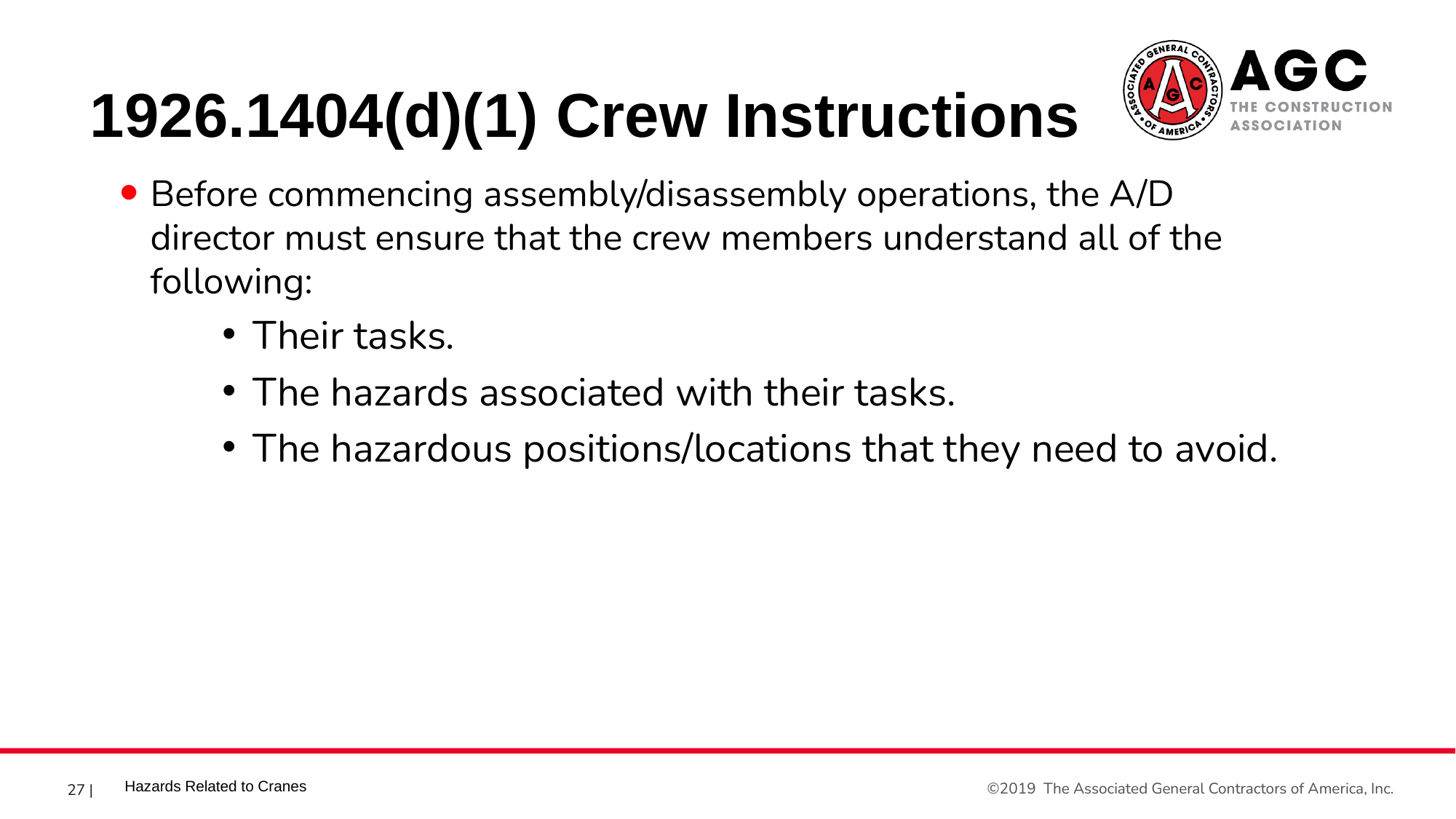

1926.1404(d)(1) Crew Instructions
Before commencing assembly/disassembly operations, the A/D director must ensure that the crew members understand all of the following:
Their tasks.
The hazards associated with their tasks.
The hazardous positions/locations that they need to avoid.
Hazards Related to Cranes